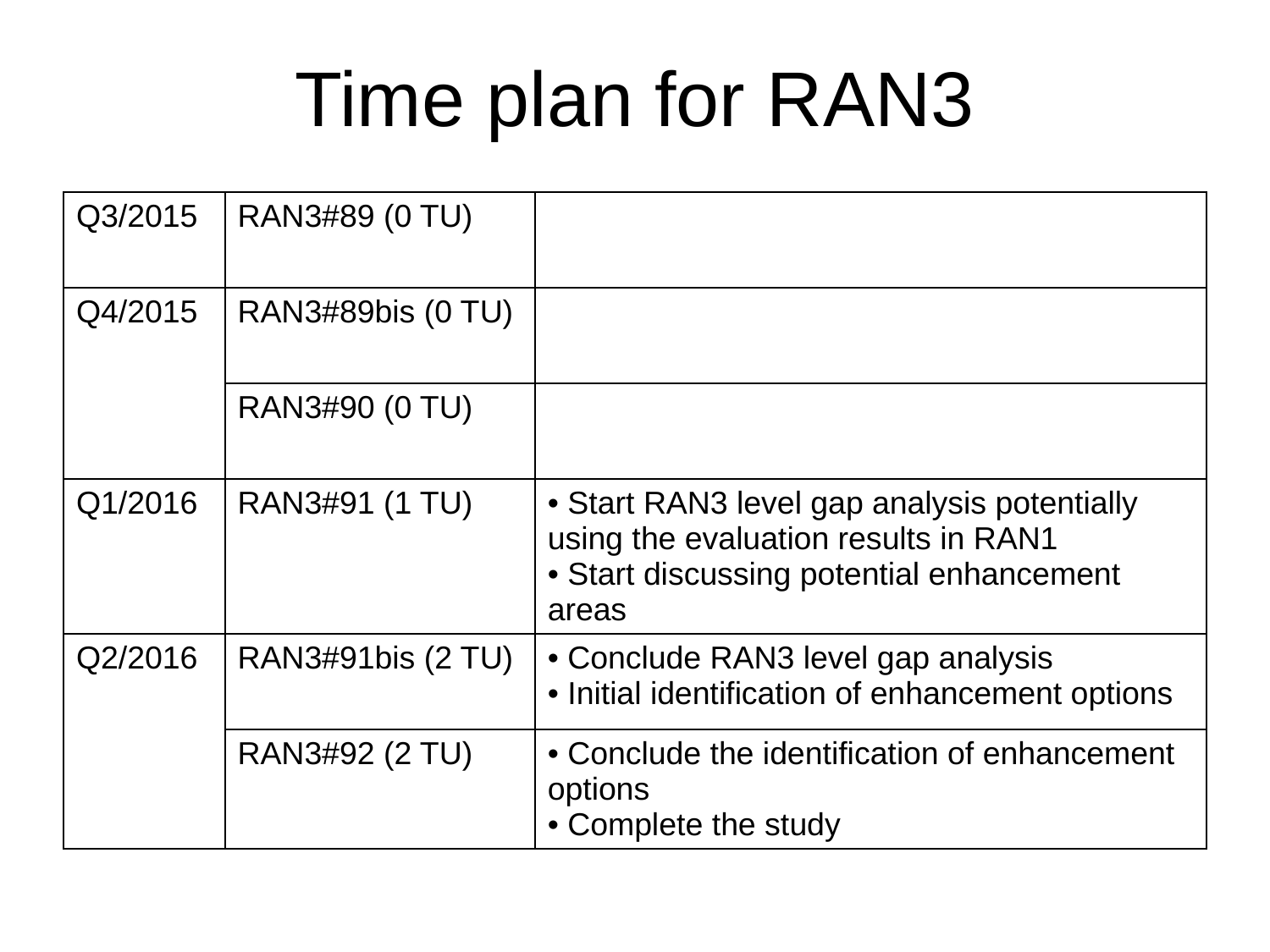

# Time plan for RAN3
| Q3/2015 | RAN3#89 (0 TU) |  |
| --- | --- | --- |
| Q4/2015 | RAN3#89bis (0 TU) |  |
|  | RAN3#90 (0 TU) |  |
| Q1/2016 | RAN3#91 (1 TU) | Start RAN3 level gap analysis potentially using the evaluation results in RAN1 Start discussing potential enhancement areas |
| Q2/2016 | RAN3#91bis (2 TU) | Conclude RAN3 level gap analysis Initial identification of enhancement options |
|  | RAN3#92 (2 TU) | Conclude the identification of enhancement options Complete the study |